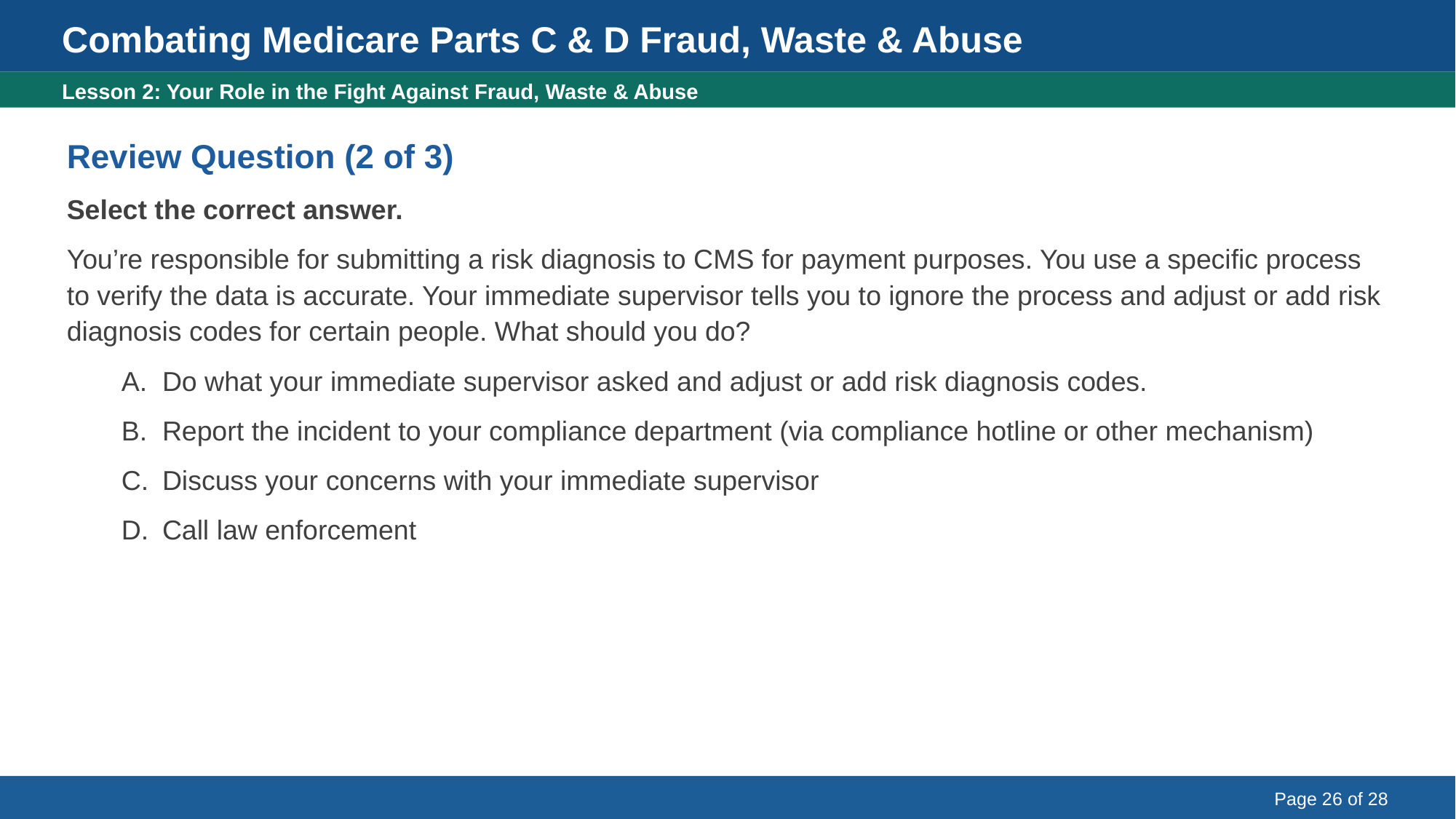

Combating Medicare Parts C & D Fraud, Waste & Abuse
Lesson 2: Your Role in the Fight Against Fraud, Waste & Abuse – Review Question 2 of 3

Lesson 2: Your Role in the Fight Against Fraud, Waste & Abuse
Review Question (2 of 3)
Select the correct answer.
You’re responsible for submitting a risk diagnosis to CMS for payment purposes. You use a specific process to verify the data is accurate. Your immediate supervisor tells you to ignore the process and adjust or add risk diagnosis codes for certain people. What should you do?
Do what your immediate supervisor asked and adjust or add risk diagnosis codes.
Report the incident to your compliance department (via compliance hotline or other mechanism)
Discuss your concerns with your immediate supervisor
Call law enforcement

Page 26 of 28